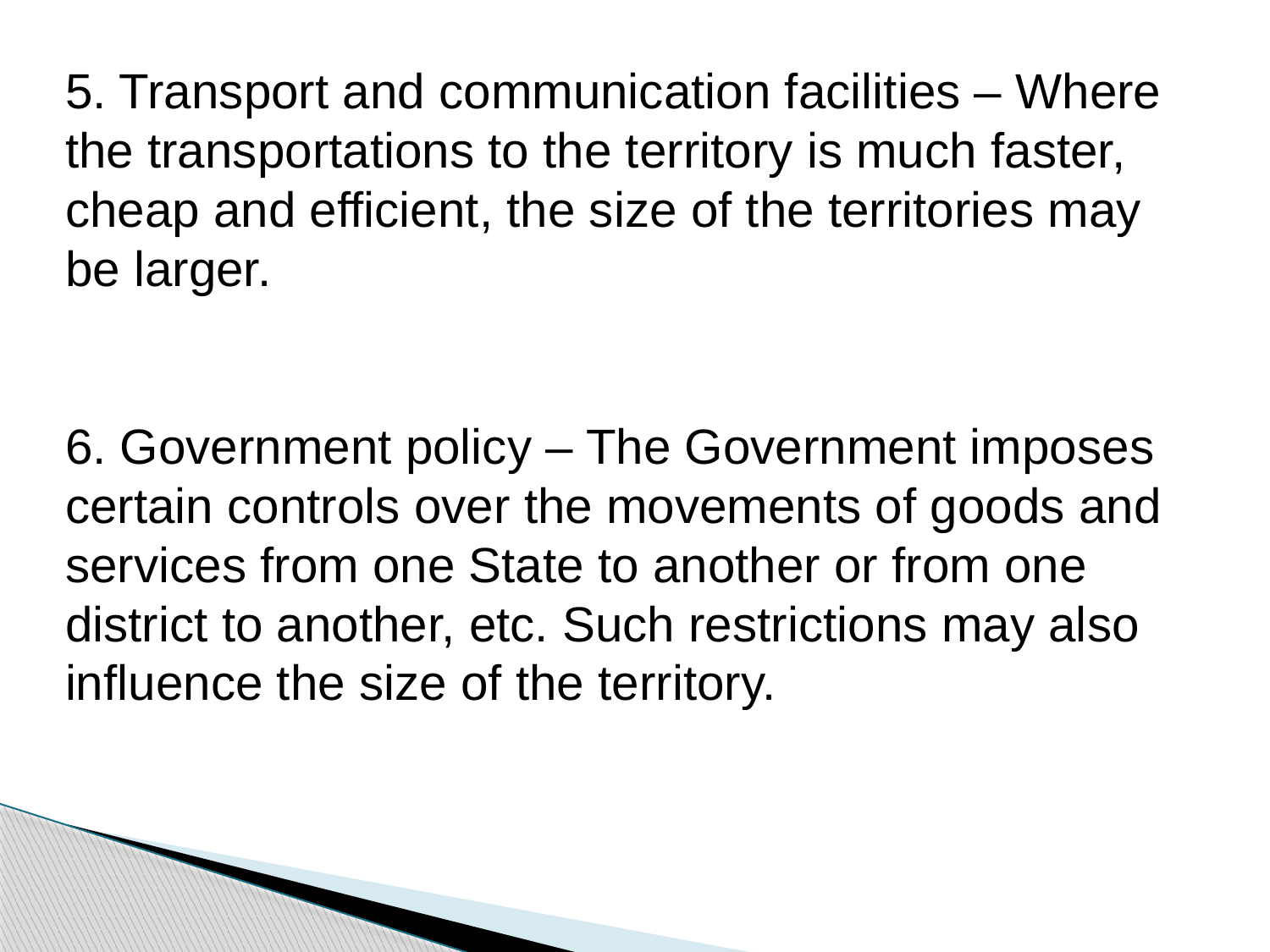

5. Transport and communication facilities – Where the transportations to the territory is much faster, cheap and efficient, the size of the territories may be larger.

6. Government policy – The Government imposes certain controls over the movements of goods and services from one State to another or from one district to another, etc. Such restrictions may also influence the size of the territory.